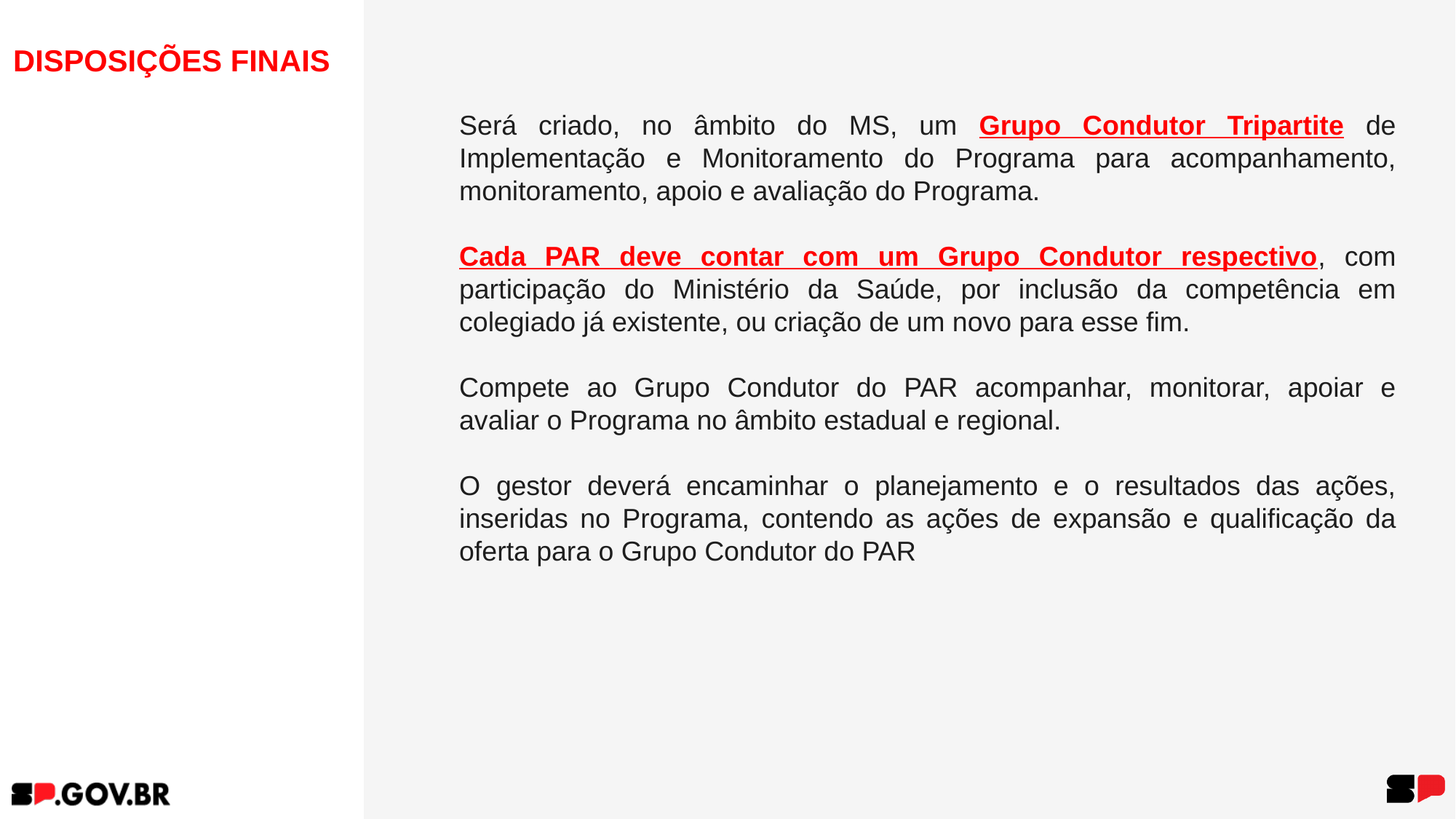

# DISPOSIÇÕES FINAIS
Será criado, no âmbito do MS, um Grupo Condutor Tripartite de Implementação e Monitoramento do Programa para acompanhamento, monitoramento, apoio e avaliação do Programa.

Cada PAR deve contar com um Grupo Condutor respectivo, com participação do Ministério da Saúde, por inclusão da competência em colegiado já existente, ou criação de um novo para esse fim.

Compete ao Grupo Condutor do PAR acompanhar, monitorar, apoiar e avaliar o Programa no âmbito estadual e regional.

O gestor deverá encaminhar o planejamento e o resultados das ações, inseridas no Programa, contendo as ações de expansão e qualificação da oferta para o Grupo Condutor do PAR